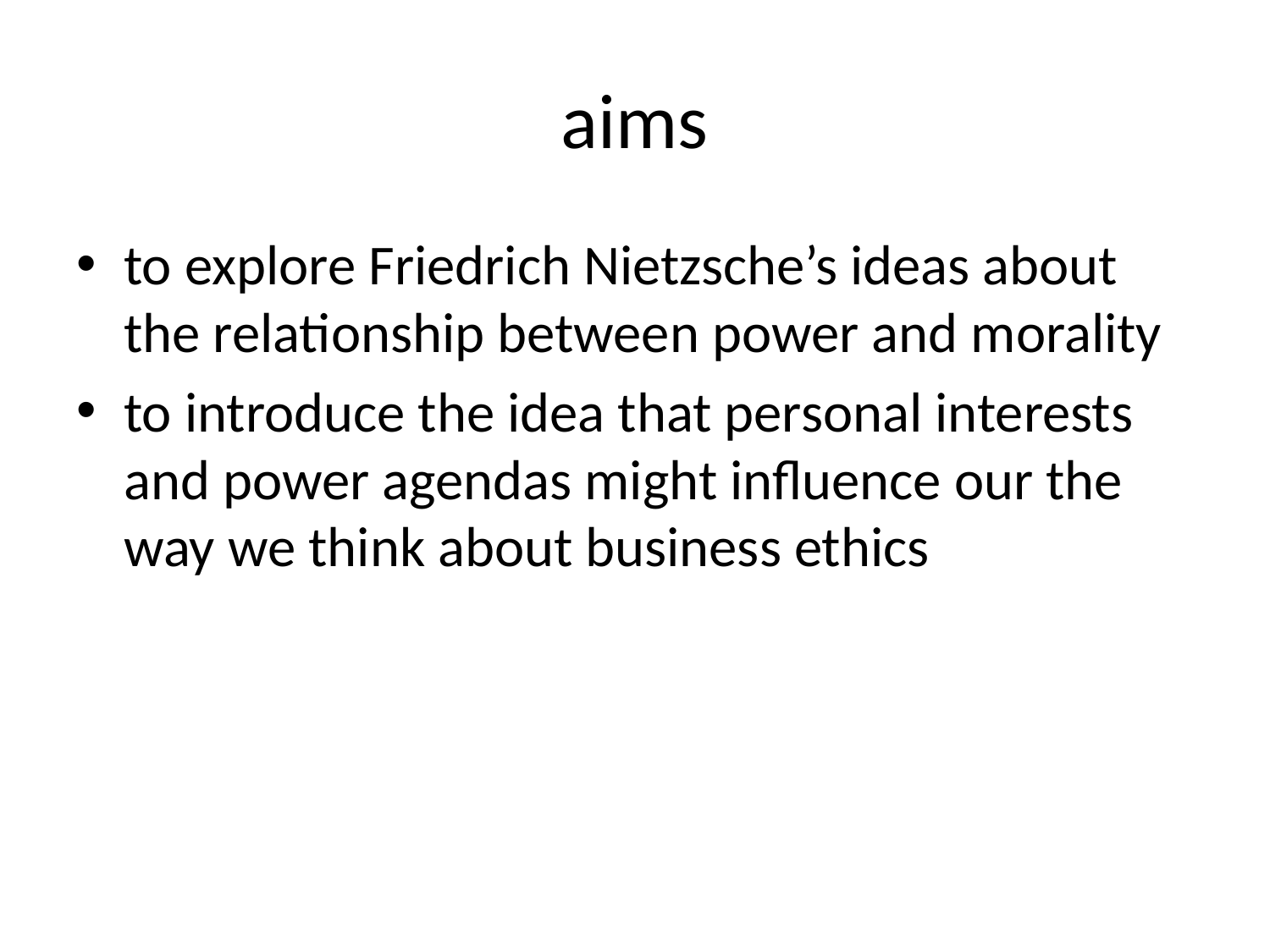

# aims
to explore Friedrich Nietzsche’s ideas about the relationship between power and morality
to introduce the idea that personal interests and power agendas might influence our the way we think about business ethics